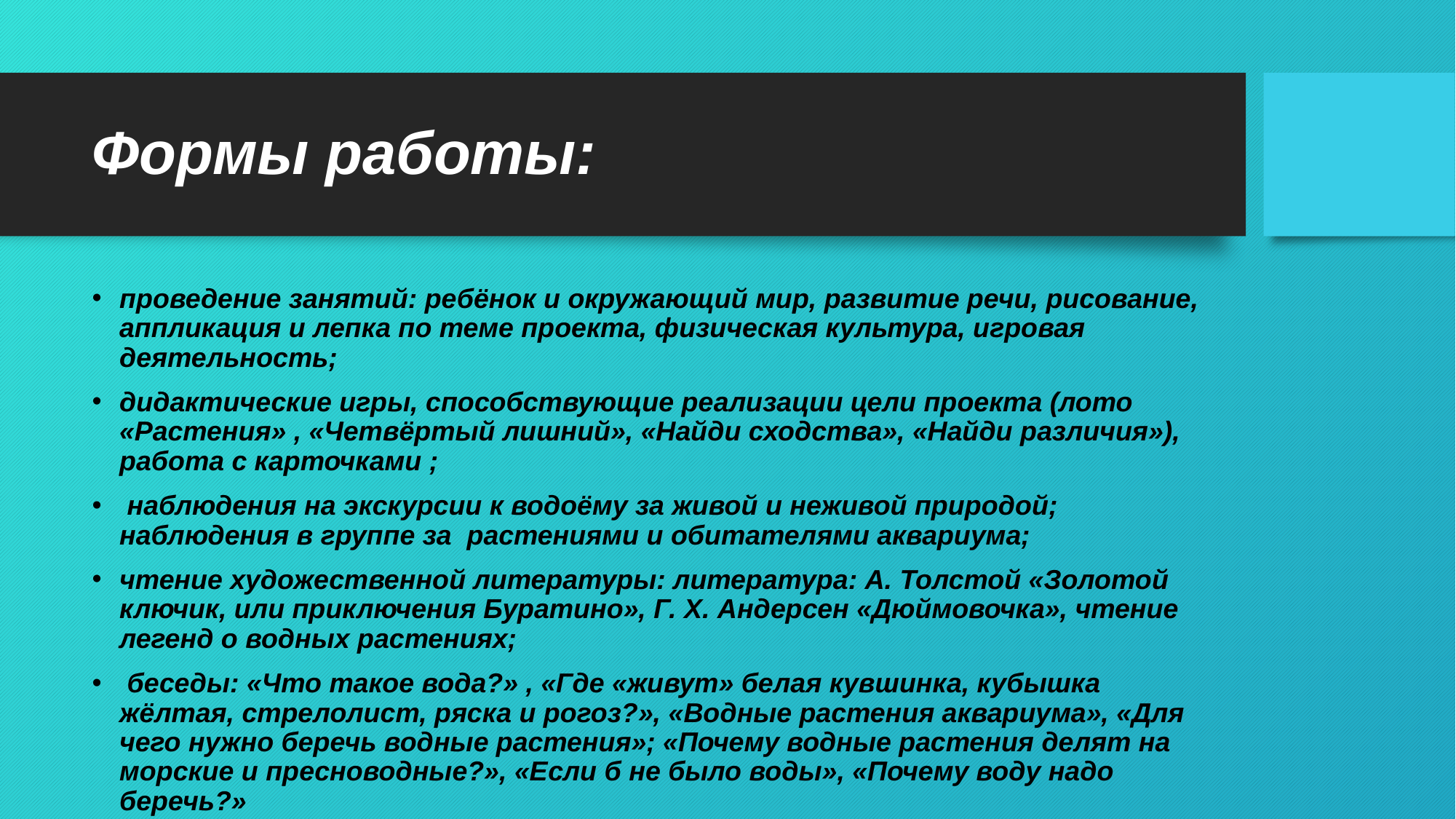

# Формы работы:
проведение занятий: ребёнок и окружающий мир, развитие речи, рисование, аппликация и лепка по теме проекта, физическая культура, игровая  деятельность;
дидактические игры, способствующие реализации цели проекта (лото «Растения» , «Четвёртый лишний», «Найди сходства», «Найди различия»), работа с карточками ;
 наблюдения на экскурсии к водоёму за живой и неживой природой; наблюдения в группе за  растениями и обитателями аквариума;
чтение художественной литературы: литература: А. Толстой «Золотой ключик, или приключения Буратино», Г. Х. Андерсен «Дюймовочка», чтение легенд о водных растениях;
 беседы: «Что такое вода?» , «Где «живут» белая кувшинка, кубышка жёлтая, стрелолист, ряска и рогоз?», «Водные растения аквариума», «Для чего нужно беречь водные растения»; «Почему водные растения делят на морские и пресноводные?», «Если б не было воды», «Почему воду надо беречь?»
организация выставки  художественного творчества детей;
привлечение родителей к организации фотовыставки.